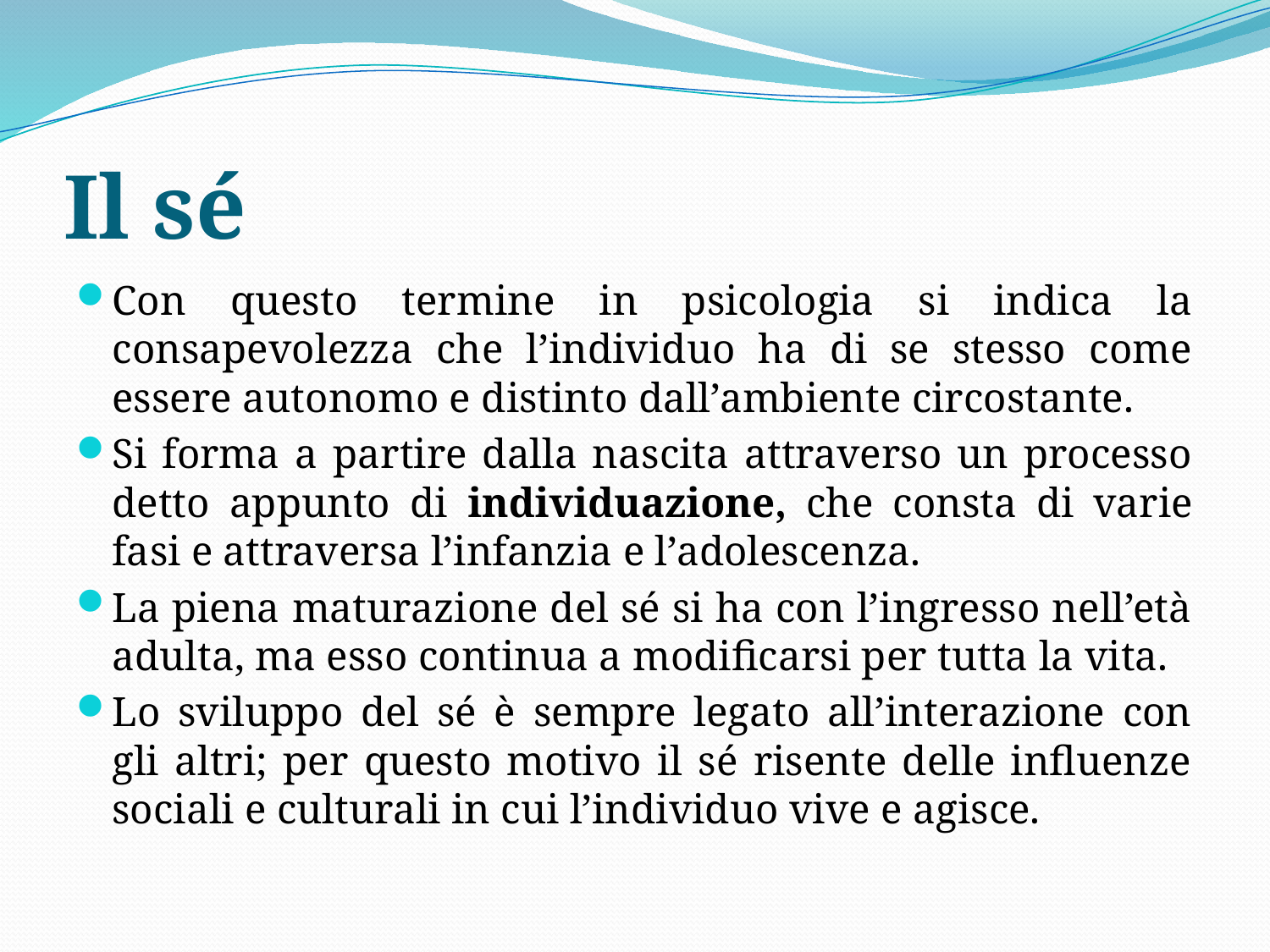

# Il sé
Con questo termine in psicologia si indica la consapevolezza che l’individuo ha di se stesso come essere autonomo e distinto dall’ambiente circostante.
Si forma a partire dalla nascita attraverso un processo detto appunto di individuazione, che consta di varie fasi e attraversa l’infanzia e l’adolescenza.
La piena maturazione del sé si ha con l’ingresso nell’età adulta, ma esso continua a modificarsi per tutta la vita.
Lo sviluppo del sé è sempre legato all’interazione con gli altri; per questo motivo il sé risente delle influenze sociali e culturali in cui l’individuo vive e agisce.